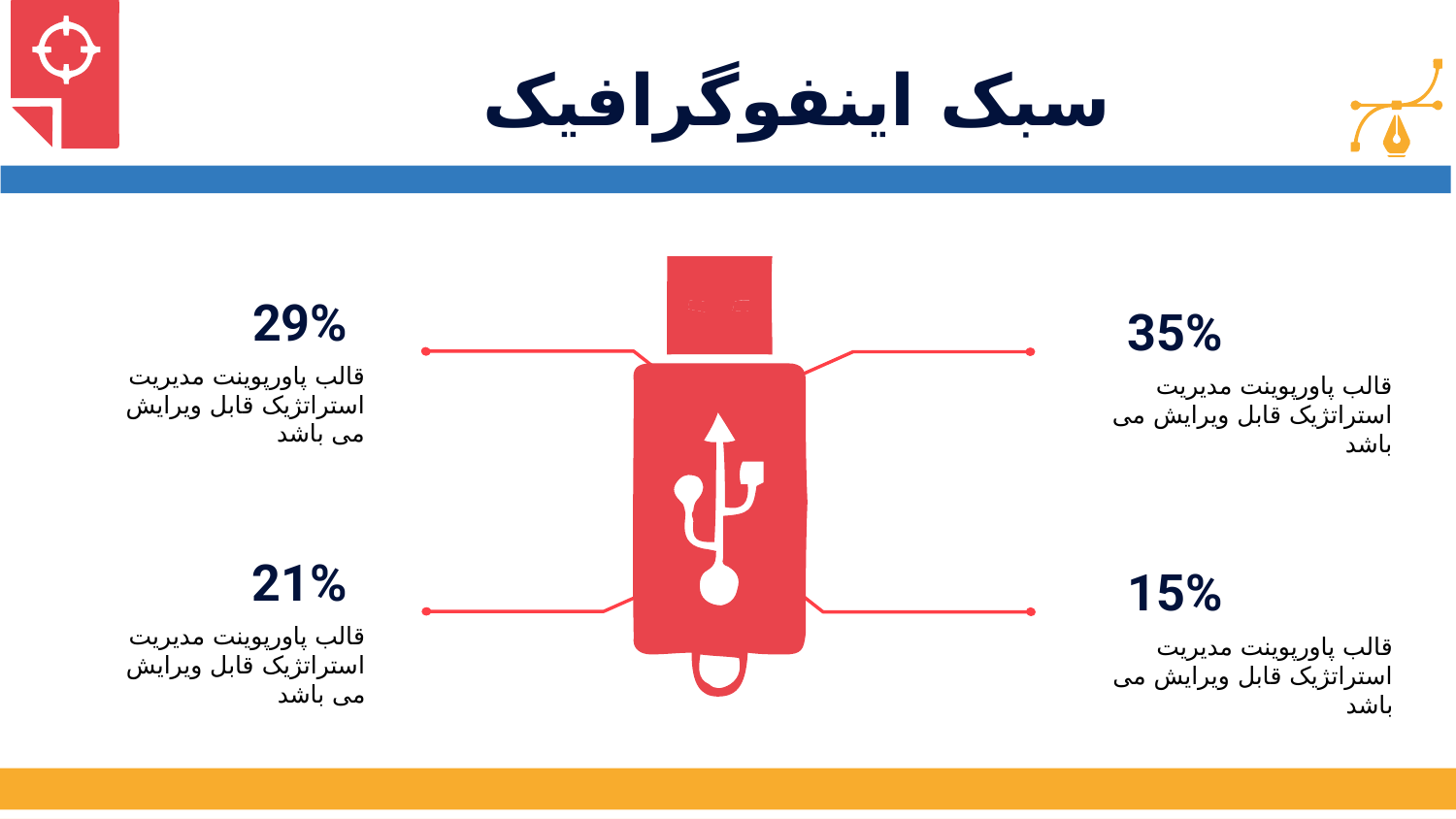

# سبک اینفوگرافیک
29%

35%

قالب پاورپوینت مدیریت استراتژیک قابل ویرایش می باشد
قالب پاورپوینت مدیریت استراتژیک قابل ویرایش می باشد
21%
15%
قالب پاورپوینت مدیریت استراتژیک قابل ویرایش می باشد
قالب پاورپوینت مدیریت استراتژیک قابل ویرایش می باشد